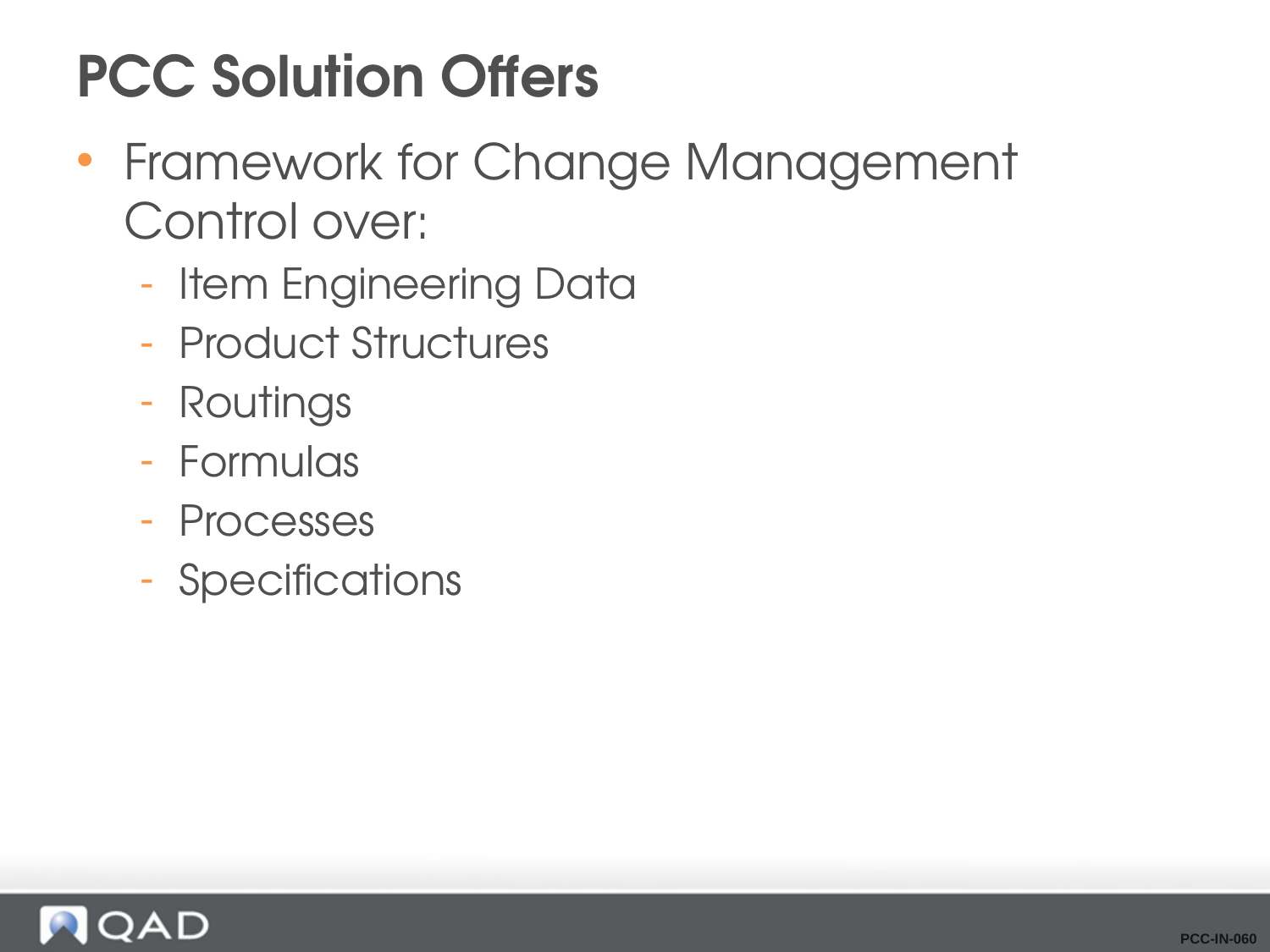

# PCC Solution Offers
Framework for Change Management Control over:
Item Engineering Data
Product Structures
Routings
Formulas
Processes
Specifications

PCC-IN-060